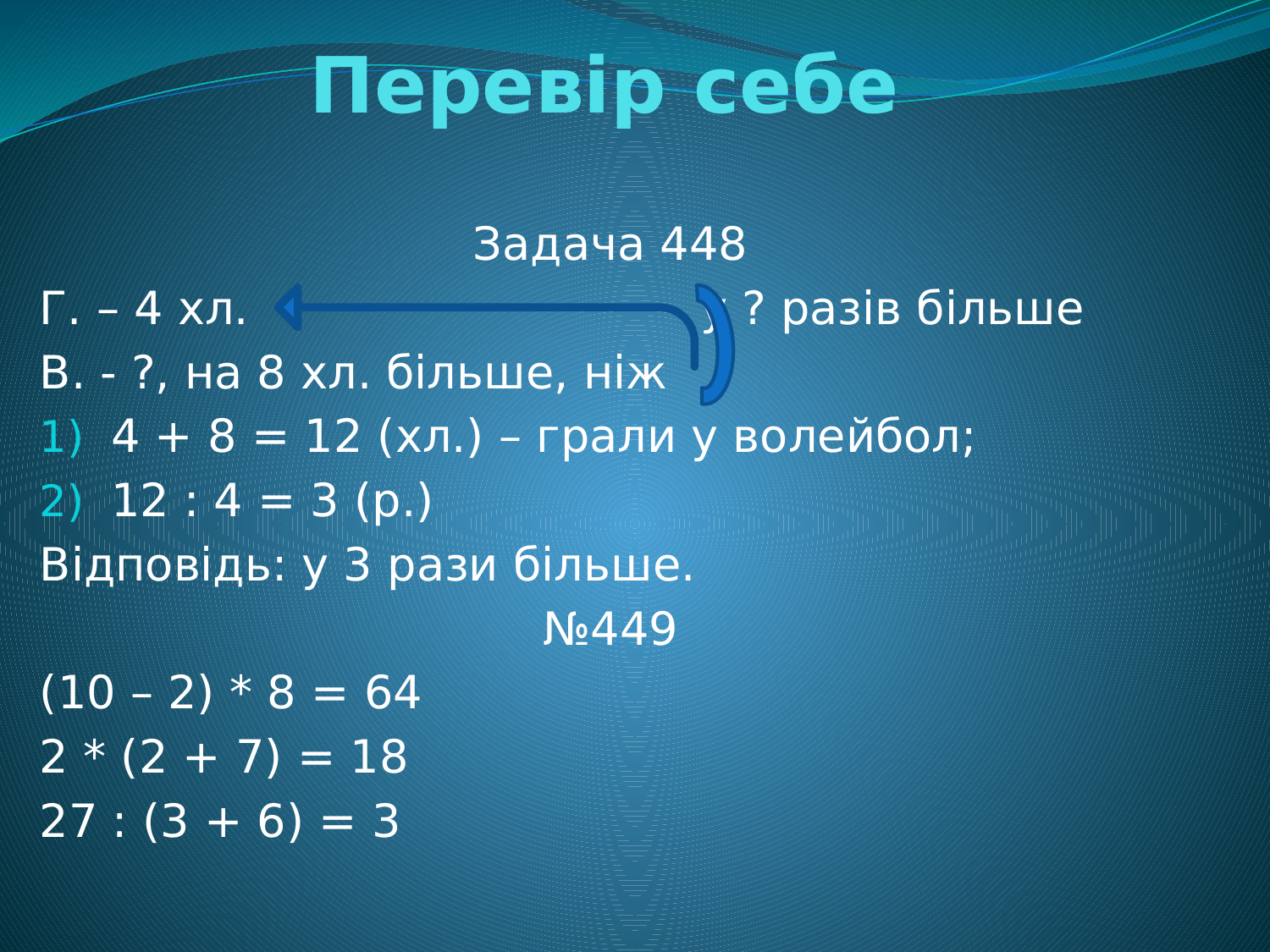

# Перевір себе
Задача 448
Г. – 4 хл.                               у ? разів більше
В. - ?, на 8 хл. більше, ніж
4 + 8 = 12 (хл.) – грали у волейбол;
12 : 4 = 3 (р.)
Відповідь: у 3 рази більше.
№449
(10 – 2) * 8 = 64
2 * (2 + 7) = 18
27 : (3 + 6) = 3